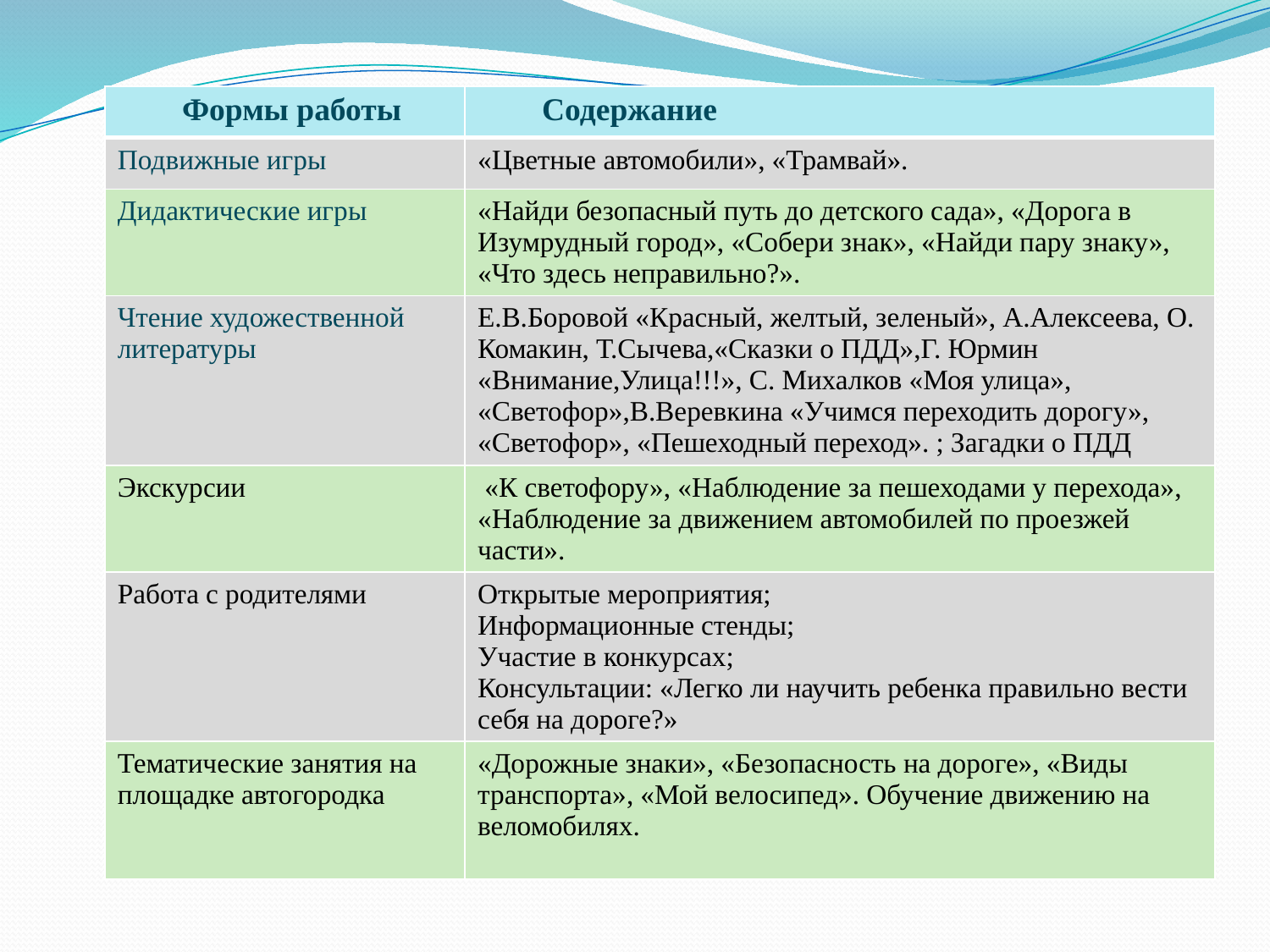

| Формы работы | Содержание |
| --- | --- |
| Подвижные игры | «Цветные автомобили», «Трамвай». |
| Дидактические игры | «Найди безопасный путь до детского сада», «Дорога в Изумрудный город», «Собери знак», «Найди пару знаку», «Что здесь неправильно?». |
| Чтение художественной литературы | Е.В.Боровой «Красный, желтый, зеленый», А.Алексеева, О. Комакин, Т.Сычева,«Сказки о ПДД»,Г. Юрмин «Внимание,Улица!!!», С. Михалков «Моя улица», «Светофор»,В.Веревкина «Учимся переходить дорогу», «Светофор», «Пешеходный переход». ; Загадки о ПДД |
| Экскурсии | «К светофору», «Наблюдение за пешеходами у перехода», «Наблюдение за движением автомобилей по проезжей части». |
| Работа с родителями | Открытые мероприятия; Информационные стенды; Участие в конкурсах; Консультации: «Легко ли научить ребенка правильно вести себя на дороге?» |
| Тематические занятия на площадке автогородка | «Дорожные знаки», «Безопасность на дороге», «Виды транспорта», «Мой велосипед». Обучение движению на веломобилях. |